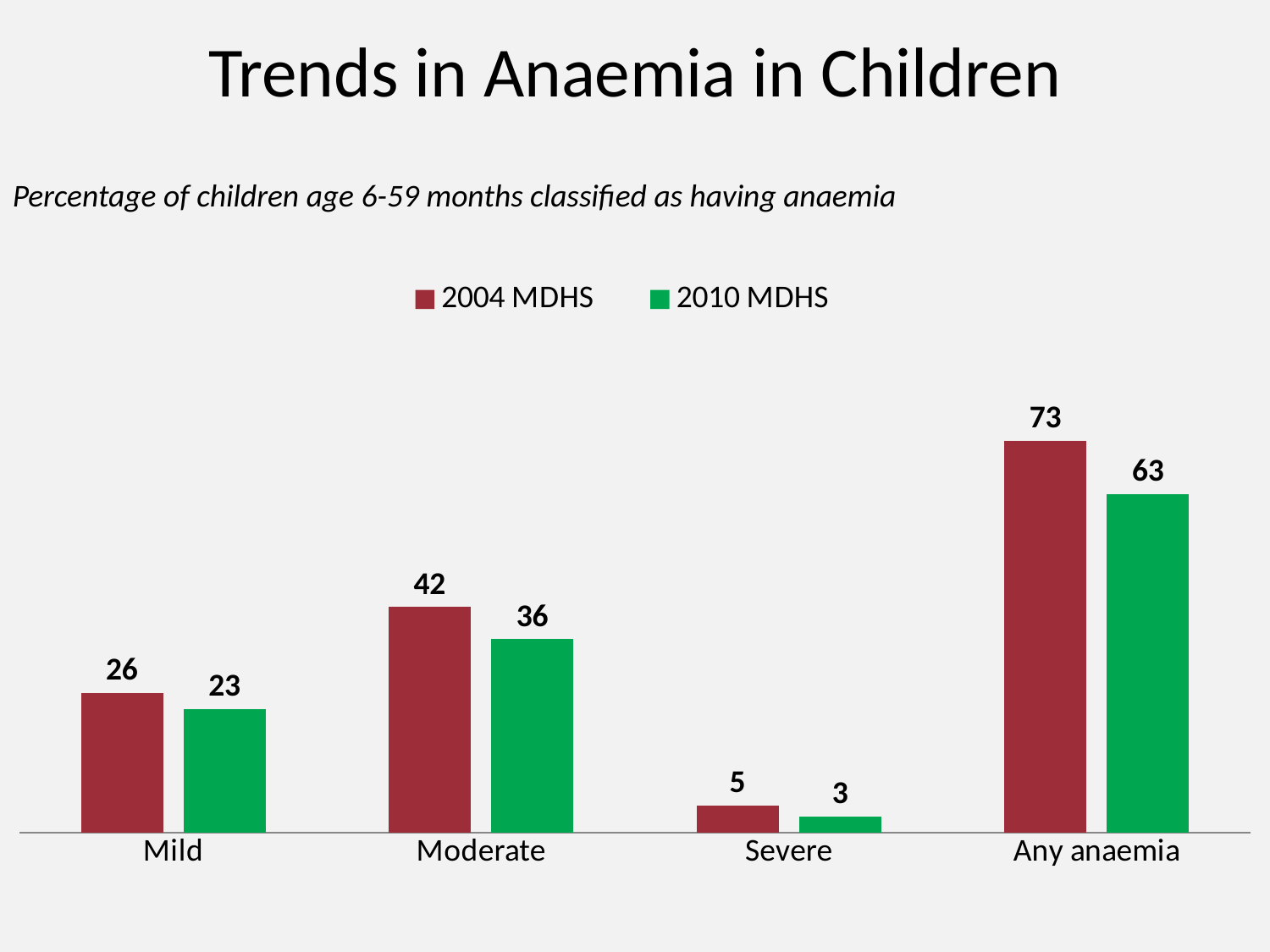

# Trends in Anaemia in Children
Percentage of children age 6-59 months classified as having anaemia

### Chart

| Category | 2004 MDHS | 2010 MDHS |
|---|---|---|
| Mild | 26.0 | 23.0 |
| Moderate | 42.0 | 36.0 |
| Severe | 5.0 | 3.0 |
| Any anaemia | 73.0 | 63.0 |